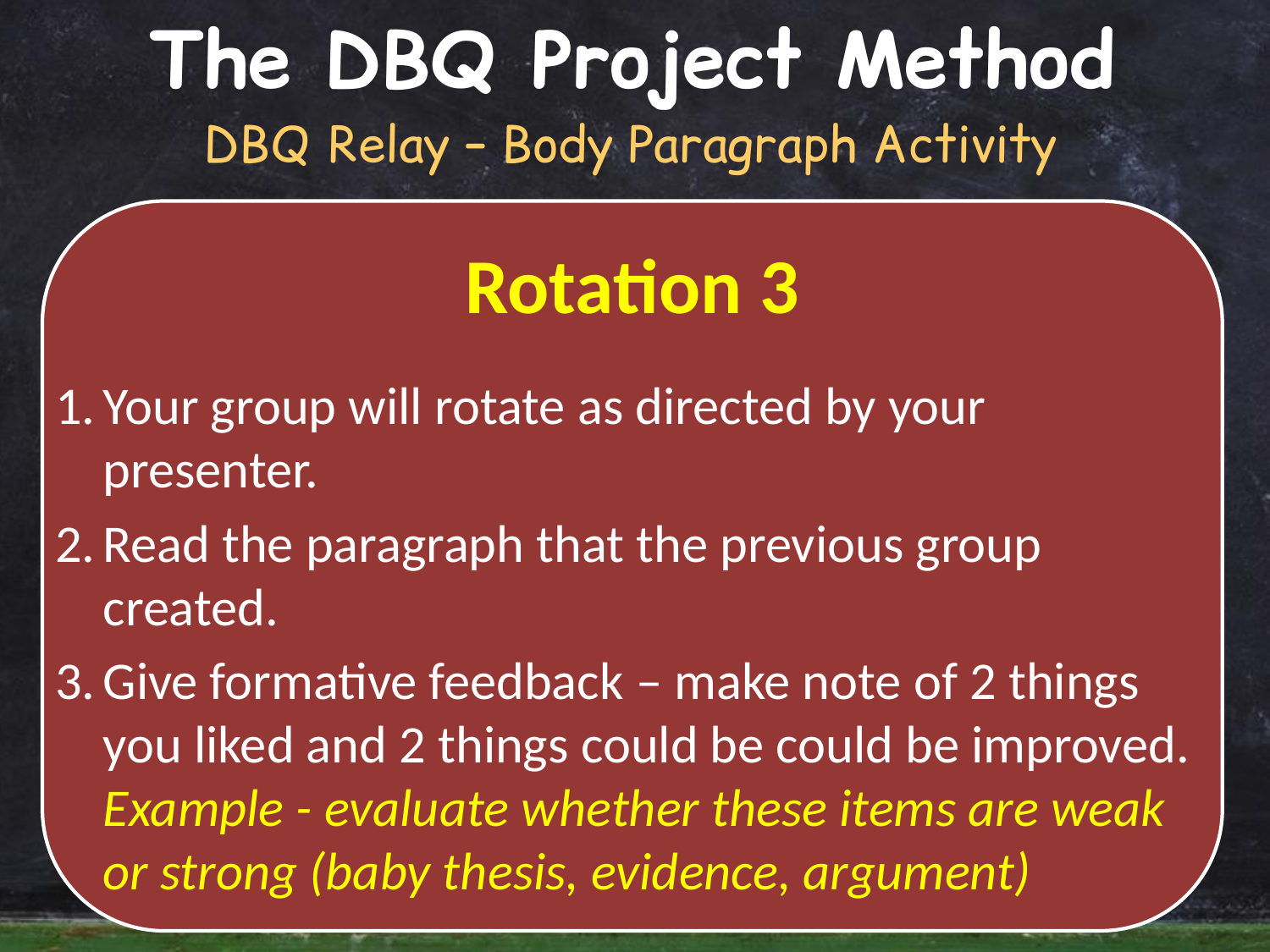

# The DBQ Project Method
DBQ Relay – Body Paragraph Activity

Rotation 3
Your group will rotate as directed by your presenter.
Read the paragraph that the previous group created.
Give formative feedback – make note of 2 things you liked and 2 things could be could be improved.  Example - evaluate whether these items are weak or strong (baby thesis, evidence, argument)